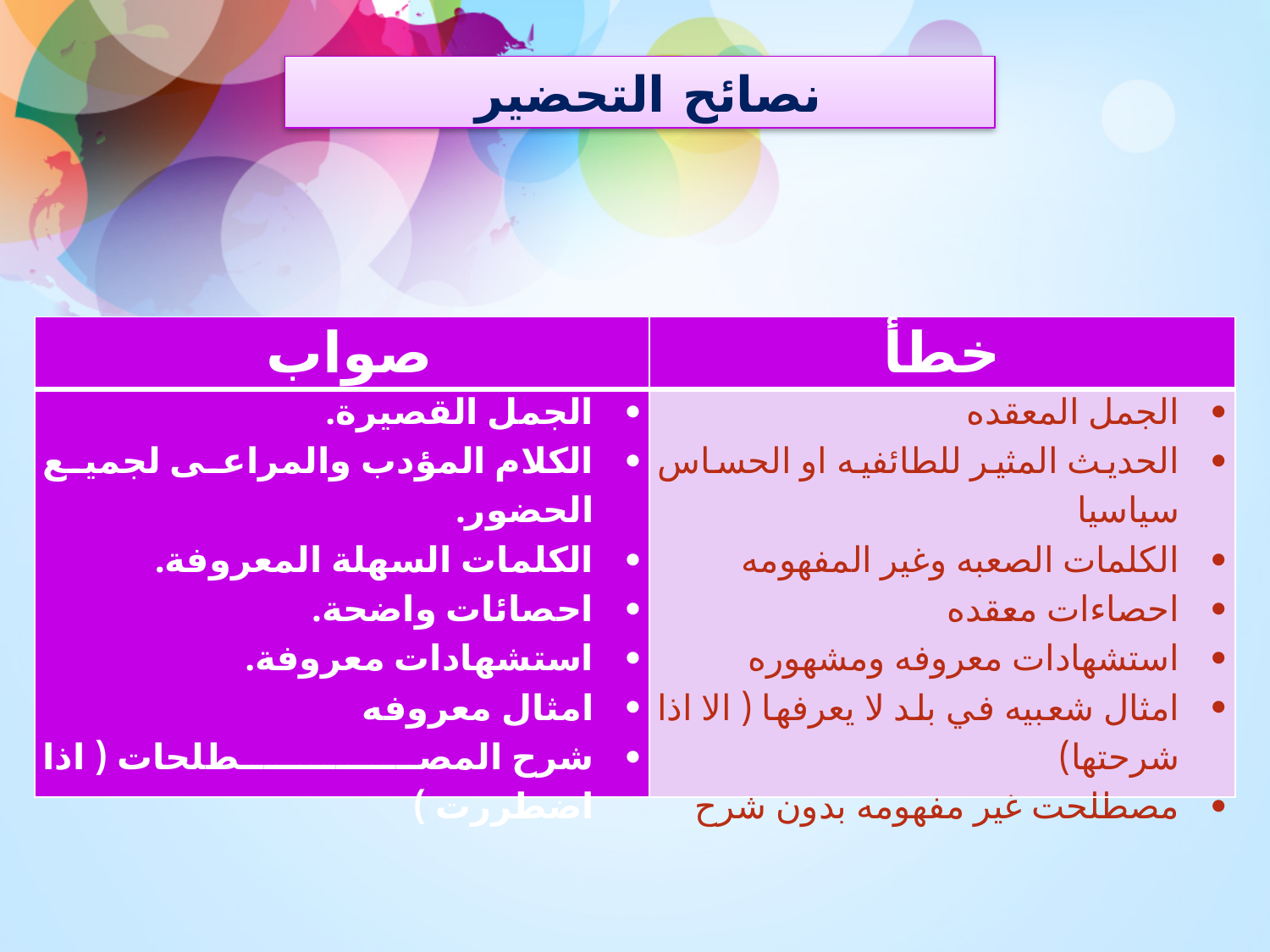

نصائح التحضير
| صواب | خطأ |
| --- | --- |
| الجمل القصيرة. الكلام المؤدب والمراعى لجميع الحضور. الكلمات السهلة المعروفة. احصائات واضحة. استشهادات معروفة. امثال معروفه شرح المصطلحات ( اذا اضطررت ) | الجمل المعقده الحديث المثير للطائفيه او الحساس سياسيا الكلمات الصعبه وغير المفهومه احصاءات معقده استشهادات معروفه ومشهوره امثال شعبيه في بلد لا يعرفها ( الا اذا شرحتها) مصطلحت غير مفهومه بدون شرح |